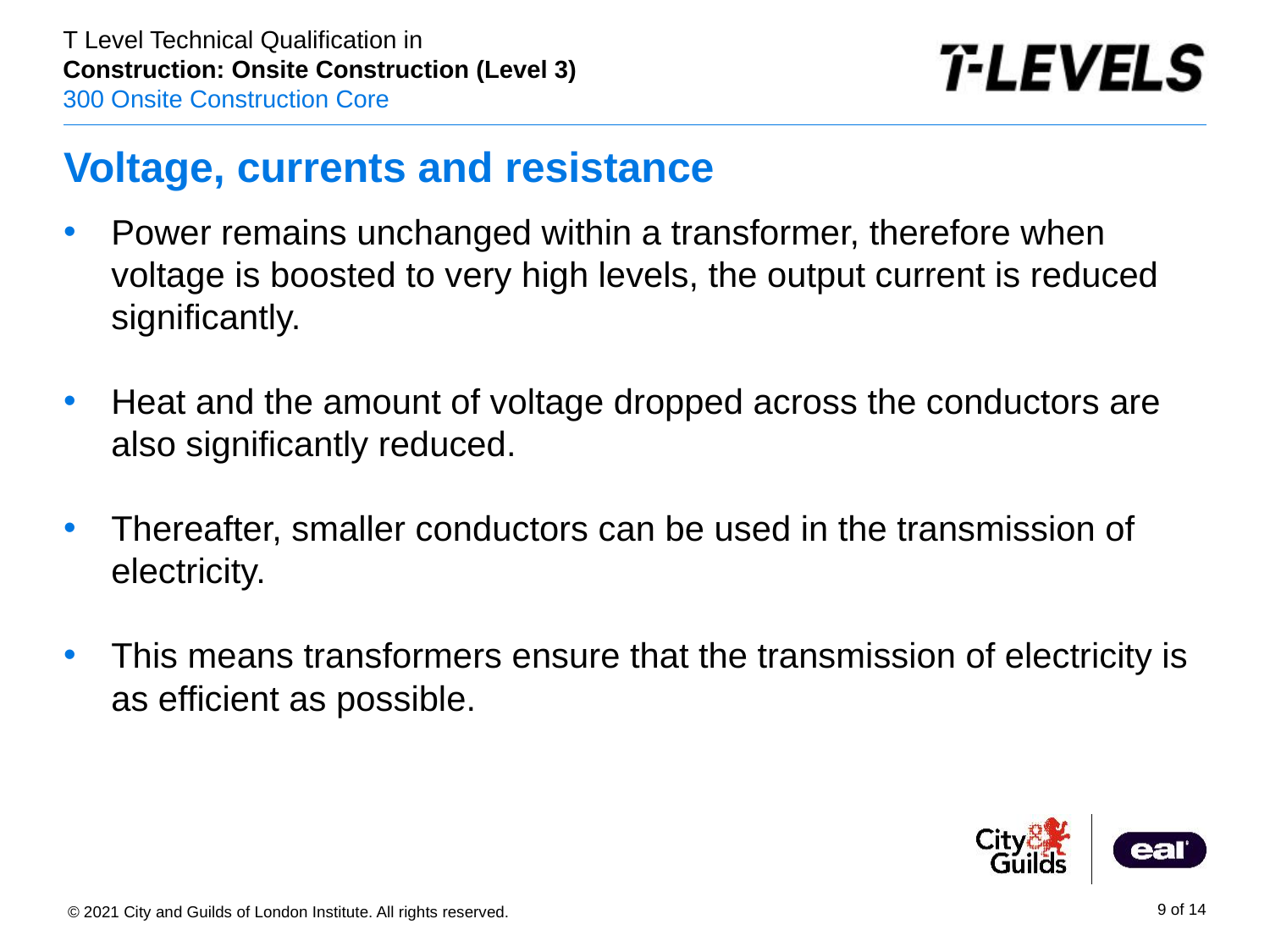

# Voltage, currents and resistance
Power remains unchanged within a transformer, therefore when voltage is boosted to very high levels, the output current is reduced significantly.

Heat and the amount of voltage dropped across the conductors are also significantly reduced.

Thereafter, smaller conductors can be used in the transmission of electricity.

This means transformers ensure that the transmission of electricity is as efficient as possible.